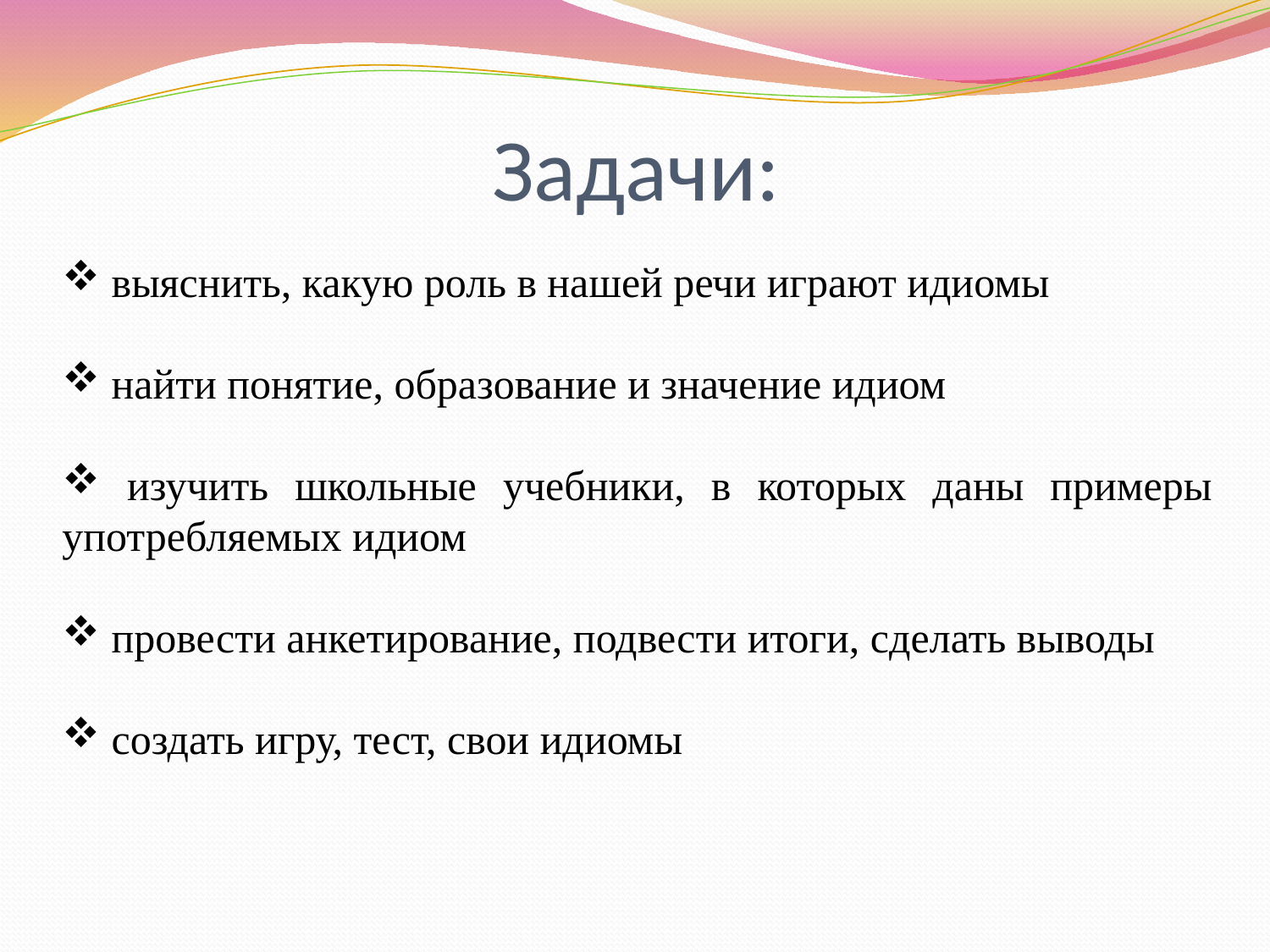

# Задачи:

 выяснить, какую роль в нашей речи играют идиомы

 найти понятие, образование и значение идиом

 изучить школьные учебники, в которых даны примеры употребляемых идиом

 провести анкетирование, подвести итоги, сделать выводы

 создать игру, тест, свои идиомы